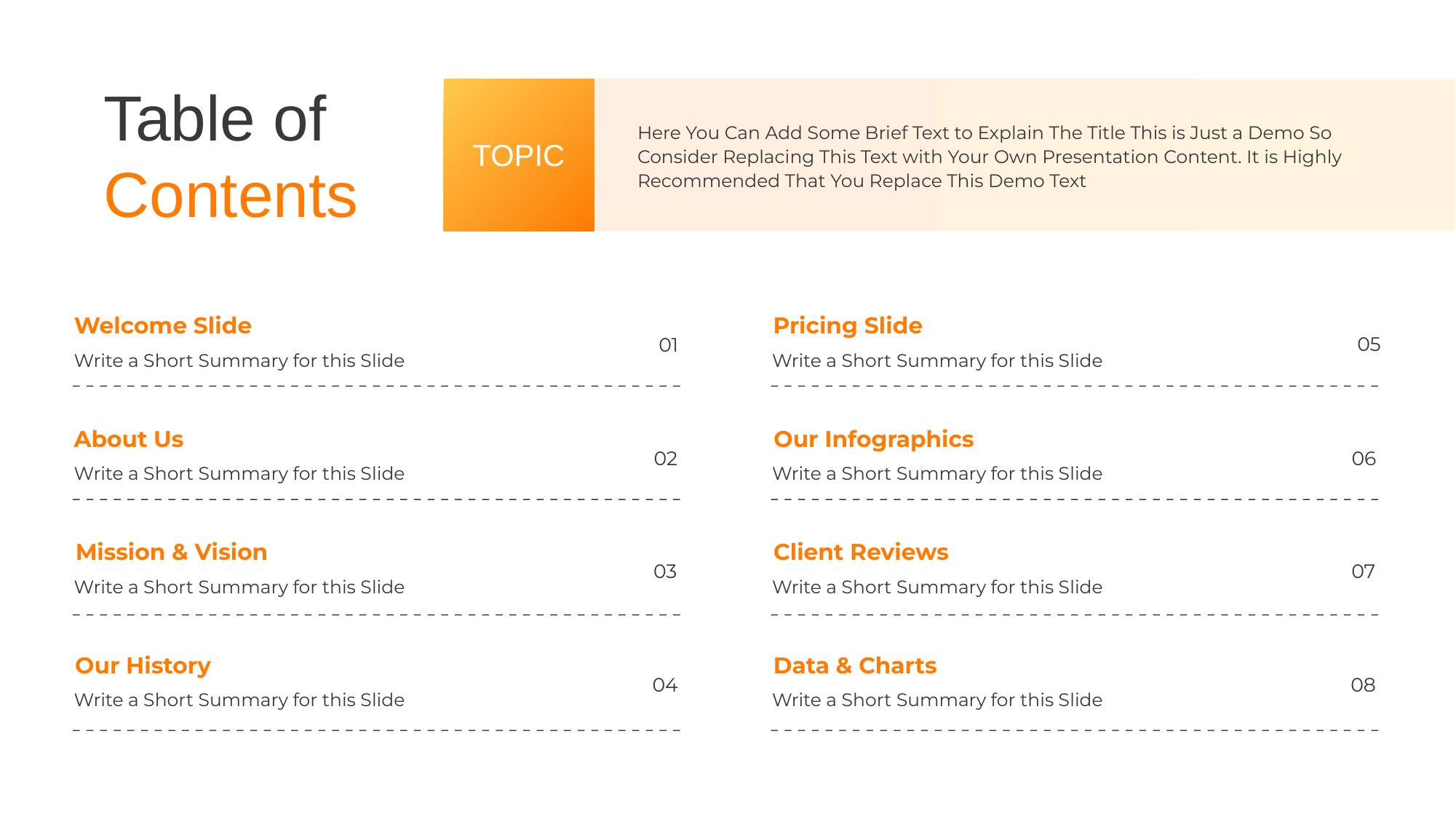

Table of
Contents

Here You Can Add Some Brief Text to Explain The Title This is Just a Demo So Consider Replacing This Text with Your Own Presentation Content. It is Highly Recommended That You Replace This Demo Text
TOPIC

Welcome Slide
Pricing Slide
05
01
Write a Short Summary for this Slide
Write a Short Summary for this Slide

About Us
Our Infographics
02
06
Write a Short Summary for this Slide
Write a Short Summary for this Slide

Mission & Vision
Client Reviews
03
07
Write a Short Summary for this Slide
Write a Short Summary for this Slide

Our History
Data & Charts
04
08
Write a Short Summary for this Slide
Write a Short Summary for this Slide